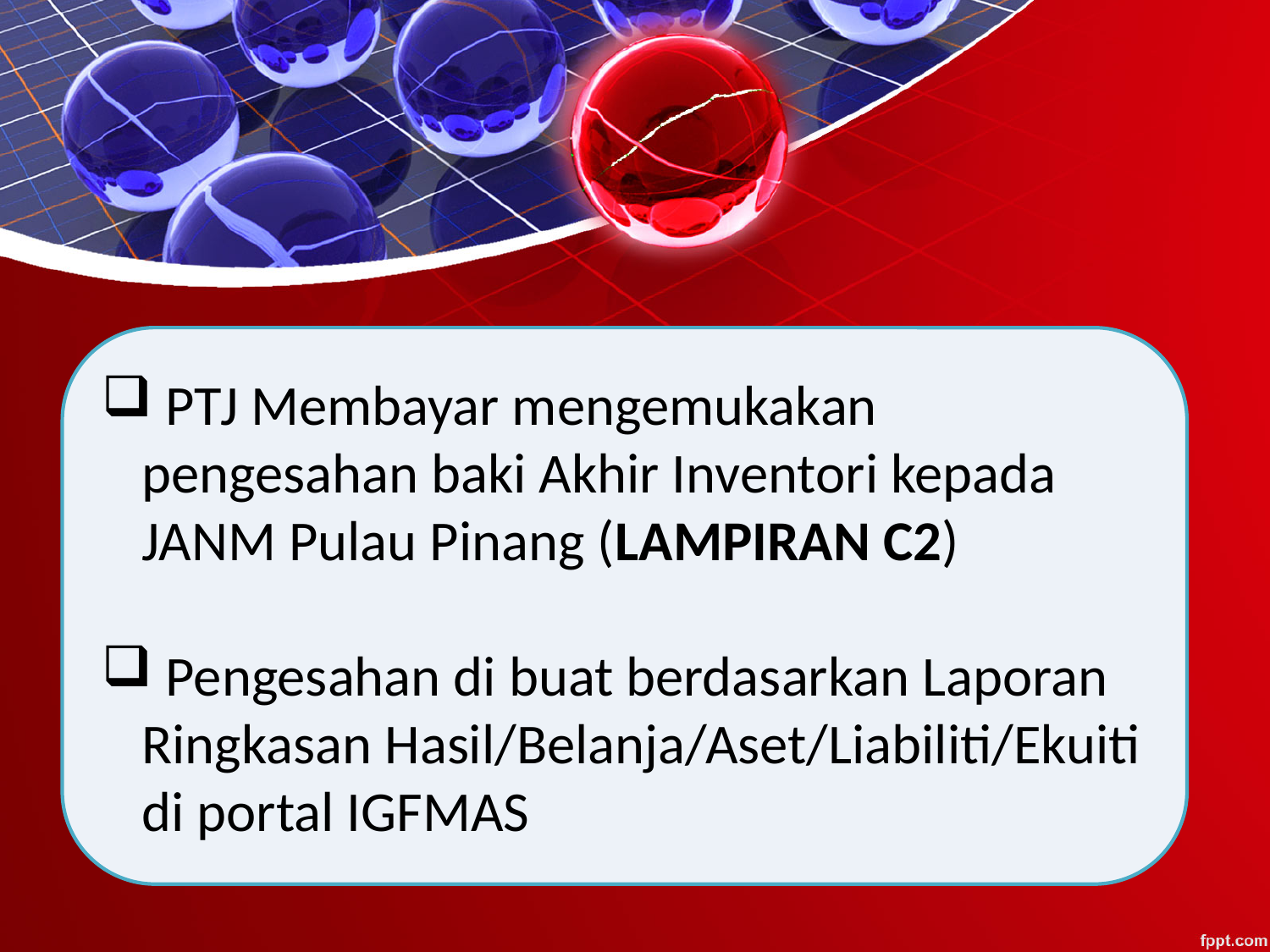

PTJ Membayar mengemukakan pengesahan baki Akhir Inventori kepada JANM Pulau Pinang (LAMPIRAN C2)
 Pengesahan di buat berdasarkan Laporan Ringkasan Hasil/Belanja/Aset/Liabiliti/Ekuiti di portal IGFMAS